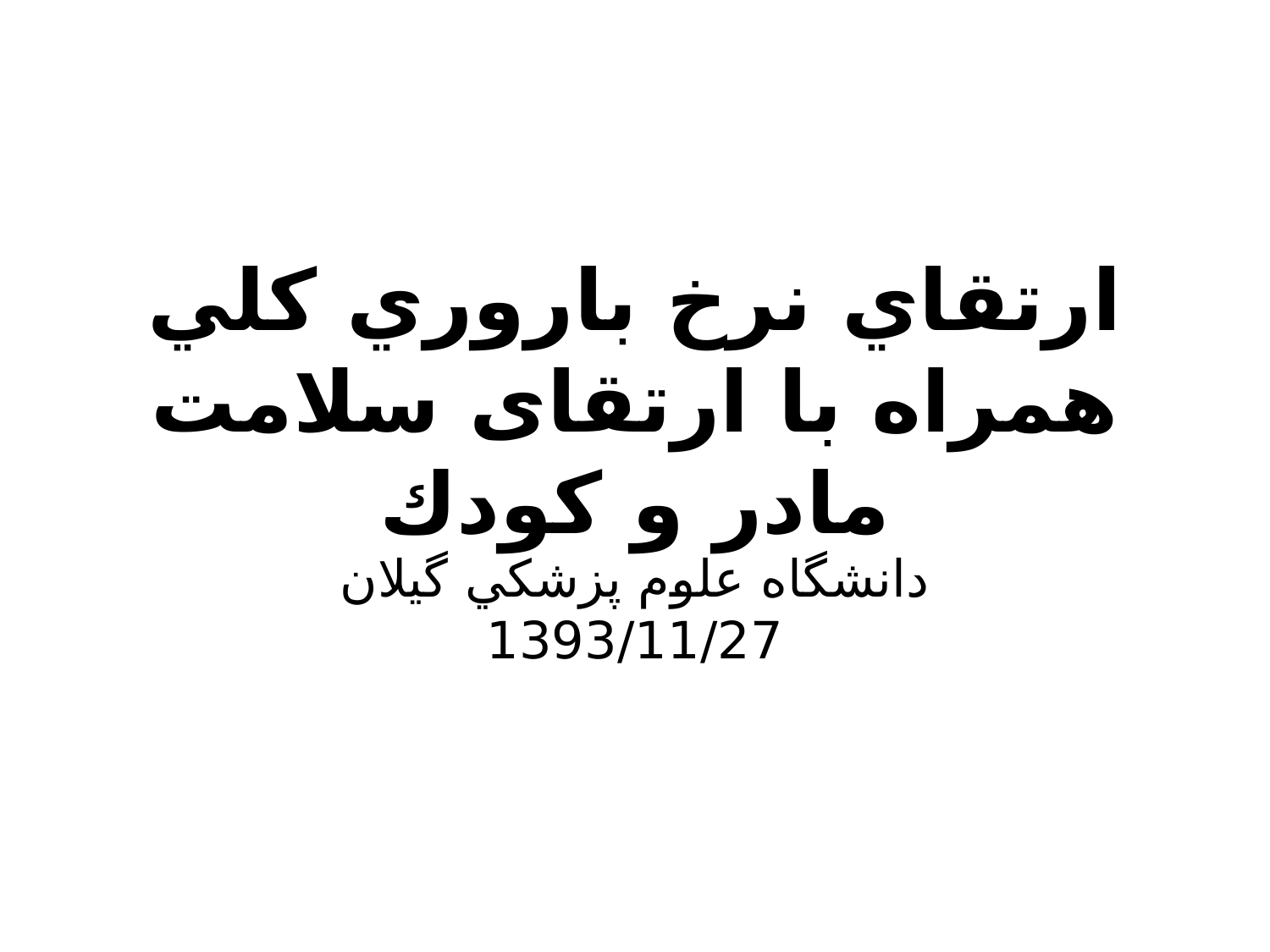

# ارتقاي نرخ باروري كلي همراه با ارتقای سلامت مادر و كودك
دانشگاه علوم پزشكي گیلان 1393/11/27